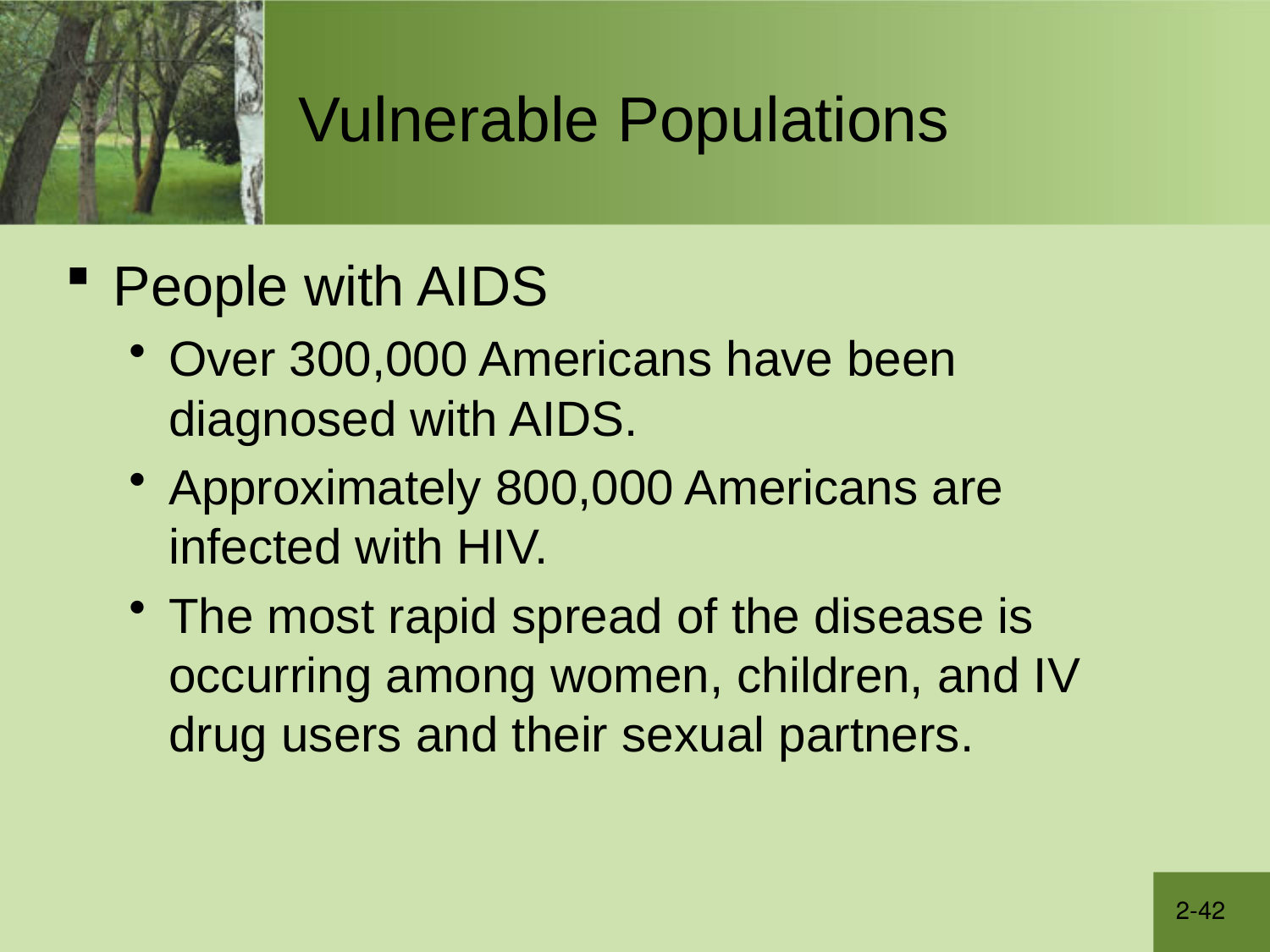

# Vulnerable Populations
People with AIDS
Over 300,000 Americans have been diagnosed with AIDS.
Approximately 800,000 Americans are infected with HIV.
The most rapid spread of the disease is occurring among women, children, and IV drug users and their sexual partners.
2-42